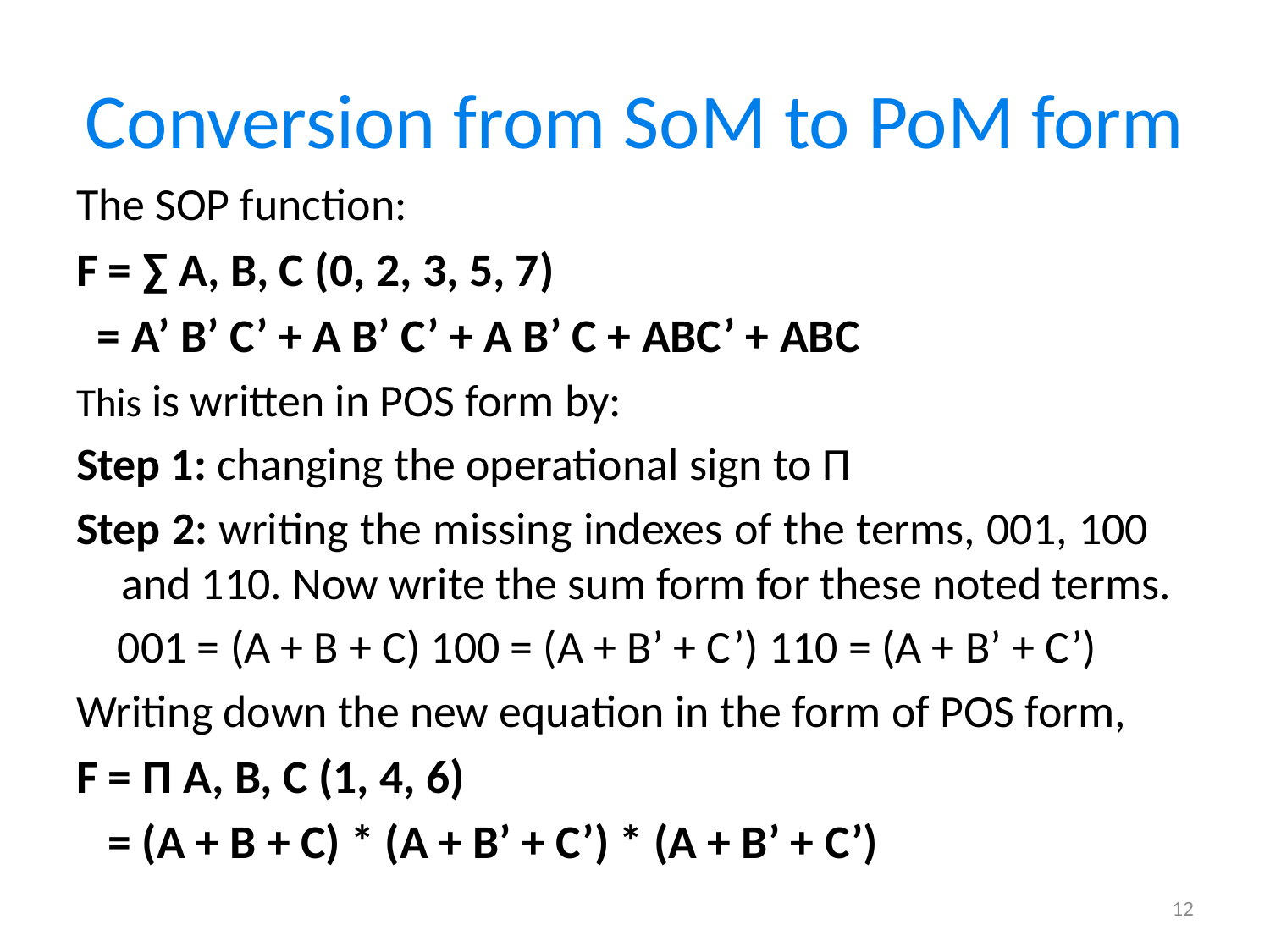

# Conversion from SoM to PoM form
The SOP function:
F = ∑ A, B, C (0, 2, 3, 5, 7)
  = A’ B’ C’ + A B’ C’ + A B’ C + ABC’ + ABC
This is written in POS form by:
Step 1: changing the operational sign to Π
Step 2: writing the missing indexes of the terms, 001, 100     and 110. Now write the sum form for these noted terms.
    001 = (A + B + C) 100 = (A + B’ + C’) 110 = (A + B’ + C’)
Writing down the new equation in the form of POS form,
F = Π A, B, C (1, 4, 6)
   = (A + B + C) * (A + B’ + C’) * (A + B’ + C’)

12